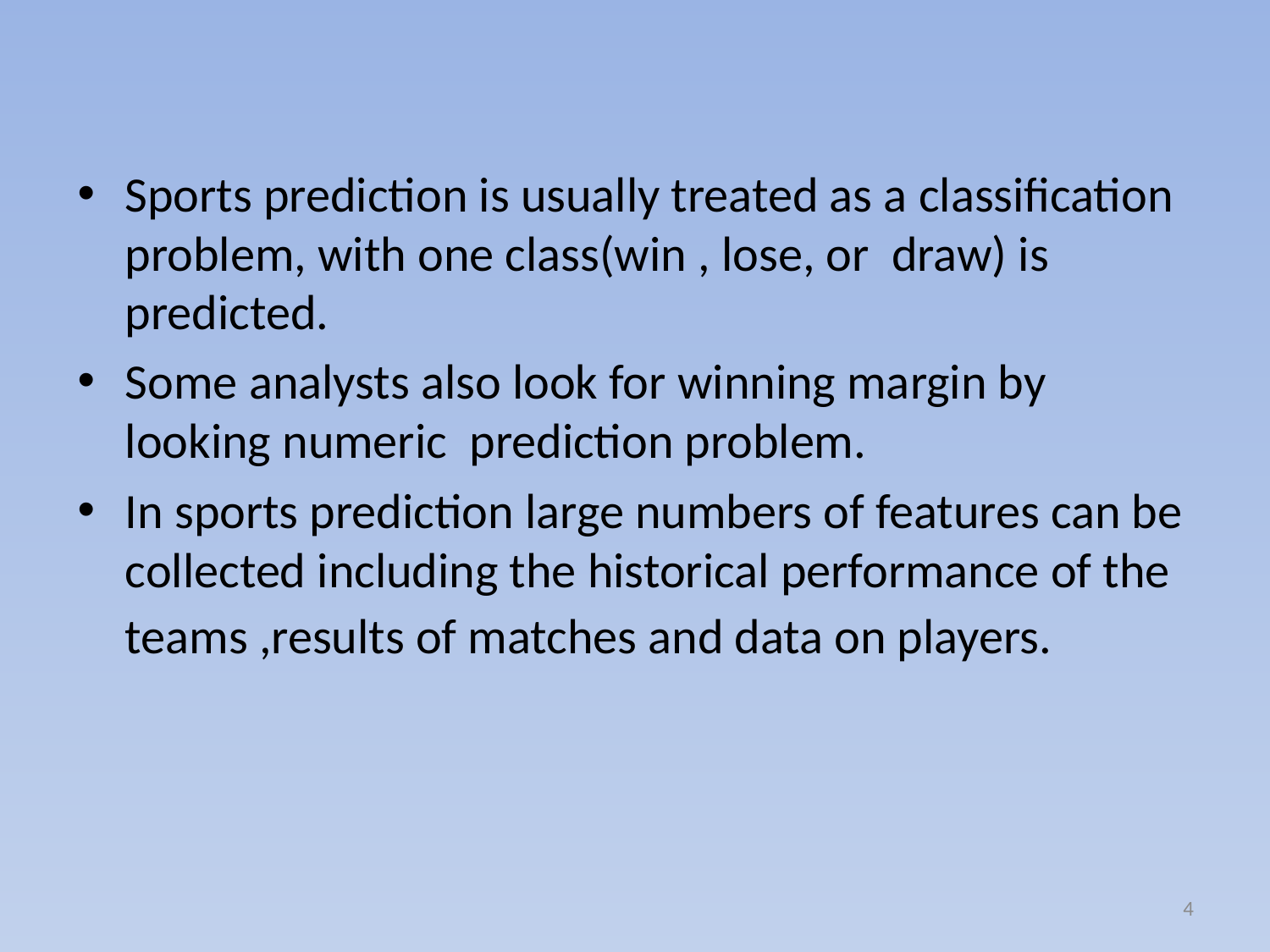

Sports prediction is usually treated as a classification problem, with one class(win , lose, or  draw) is predicted.
Some analysts also look for winning margin by looking numeric  prediction problem.
In sports prediction large numbers of features can be collected including the historical performance of the teams ,results of matches and data on players.

4